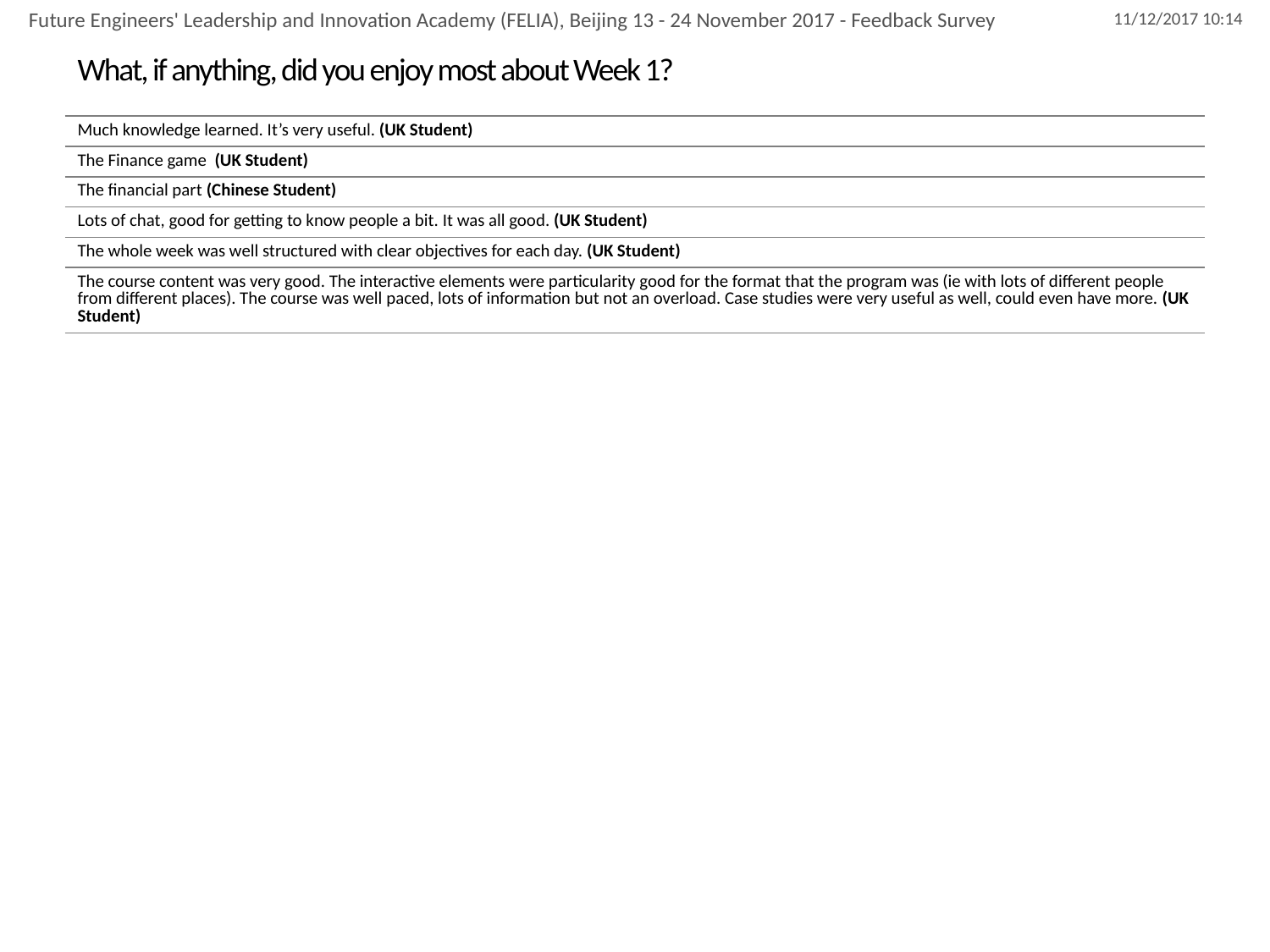

Future Engineers' Leadership and Innovation Academy (FELIA), Beijing 13 - 24 November 2017 - Feedback Survey
# What, if anything, did you enjoy most about Week 1?
| Much knowledge learned. It’s very useful. (UK Student) |
| --- |
| The Finance game (UK Student) |
| The financial part (Chinese Student) |
| Lots of chat, good for getting to know people a bit. It was all good. (UK Student) |
| The whole week was well structured with clear objectives for each day. (UK Student) |
| The course content was very good. The interactive elements were particularity good for the format that the program was (ie with lots of different people from different places). The course was well paced, lots of information but not an overload. Case studies were very useful as well, could even have more. (UK Student) |